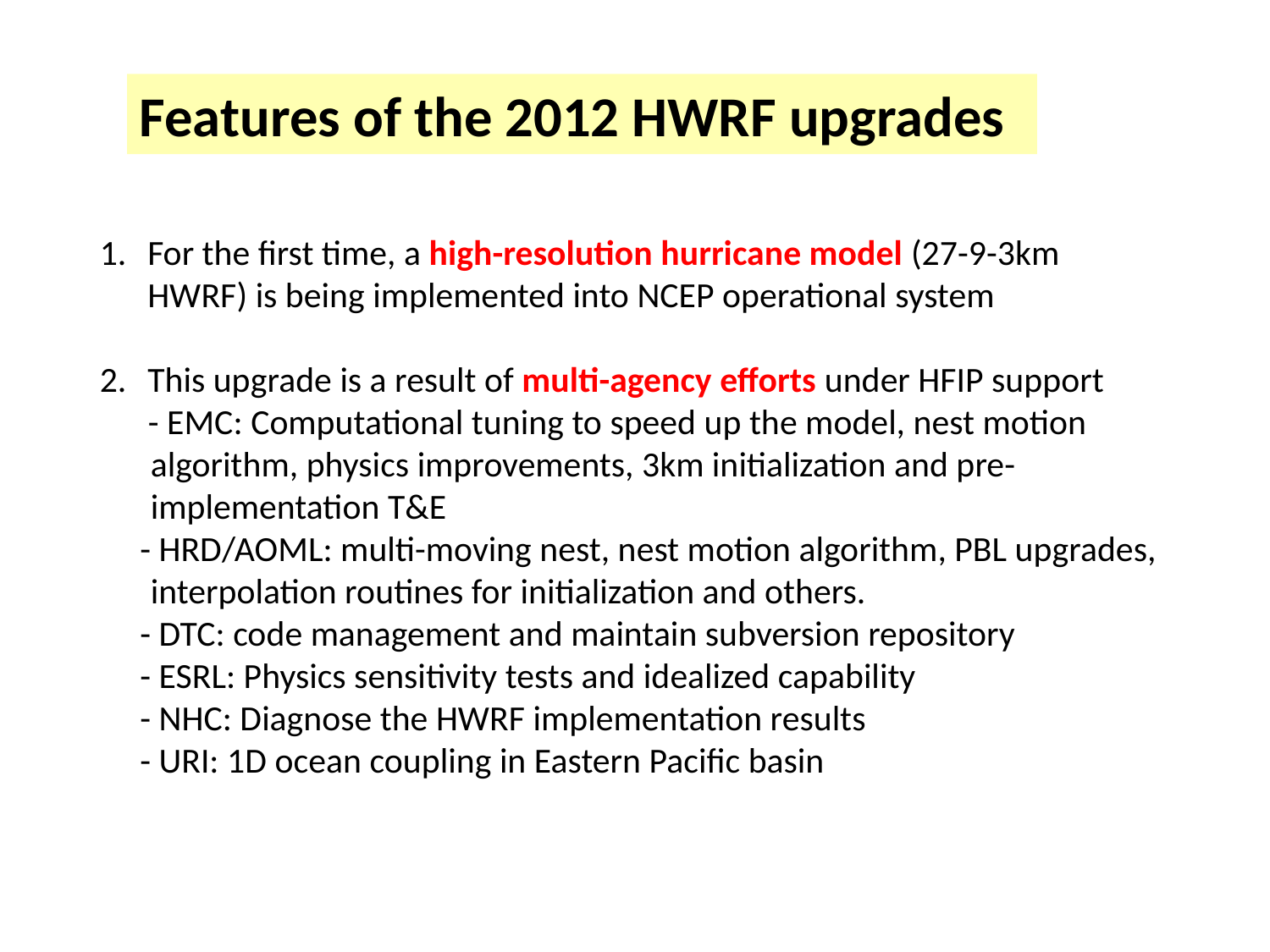

Features of the 2012 HWRF upgrades
For the first time, a high-resolution hurricane model (27-9-3km HWRF) is being implemented into NCEP operational system

This upgrade is a result of multi-agency efforts under HFIP support
      - EMC: Computational tuning to speed up the model, nest motion algorithm, physics improvements, 3km initialization and pre-implementation T&E
     - HRD/AOML: multi-moving nest, nest motion algorithm, PBL upgrades, interpolation routines for initialization and others.
     - DTC: code management and maintain subversion repository
     - ESRL: Physics sensitivity tests and idealized capability
     - NHC: Diagnose the HWRF implementation results
     - URI: 1D ocean coupling in Eastern Pacific basin